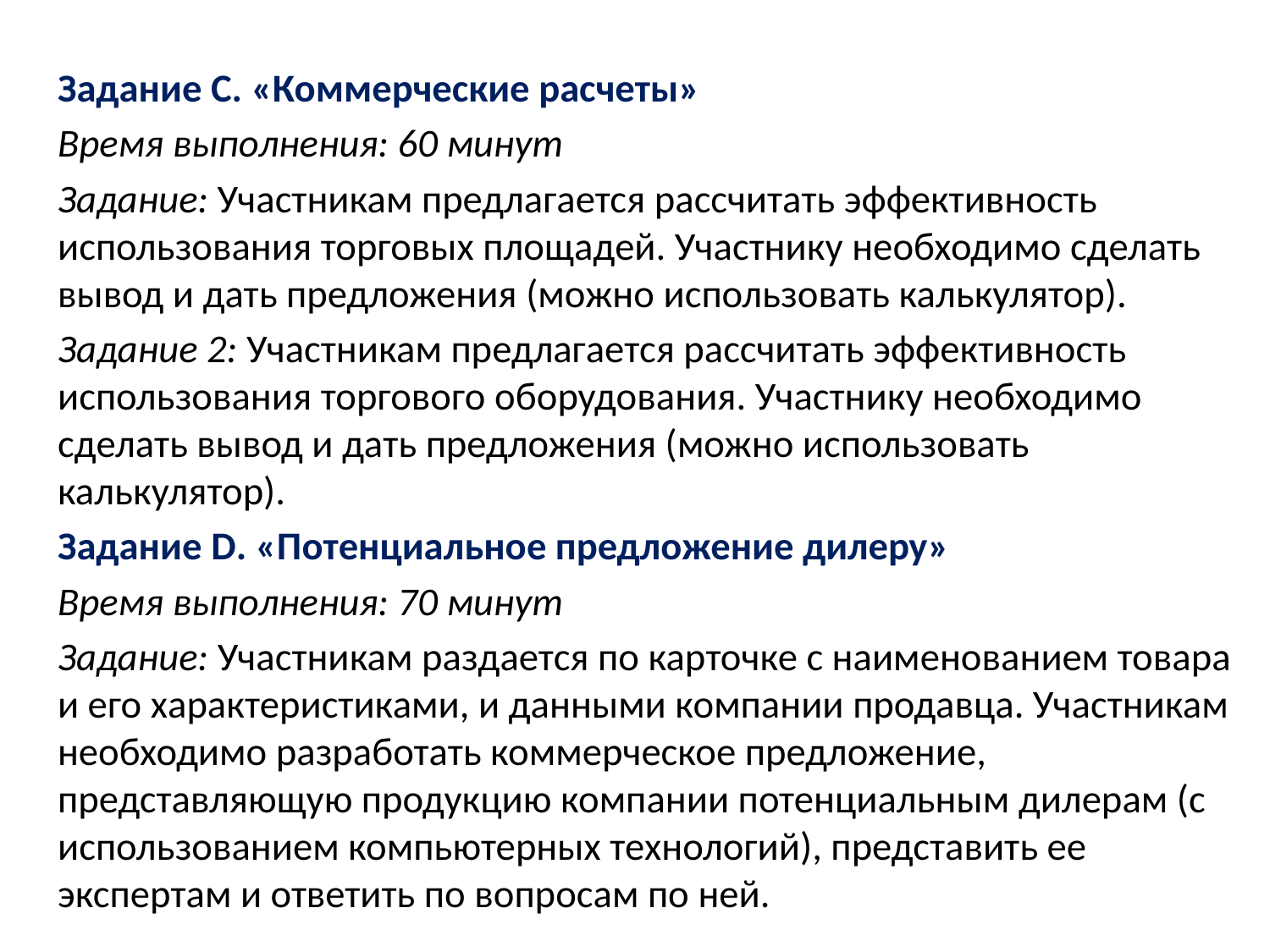

Задание С. «Коммерческие расчеты»
Время выполнения: 60 минут
Задание: Участникам предлагается рассчитать эффективность использования торговых площадей. Участнику необходимо сделать вывод и дать предложения (можно использовать калькулятор).
Задание 2: Участникам предлагается рассчитать эффективность использования торгового оборудования. Участнику необходимо сделать вывод и дать предложения (можно использовать калькулятор).
Задание D. «Потенциальное предложение дилеру»
Время выполнения: 70 минут
Задание: Участникам раздается по карточке с наименованием товара и его характеристиками, и данными компании продавца. Участникам необходимо разработать коммерческое предложение, представляющую продукцию компании потенциальным дилерам (с использованием компьютерных технологий), представить ее экспертам и ответить по вопросам по ней.